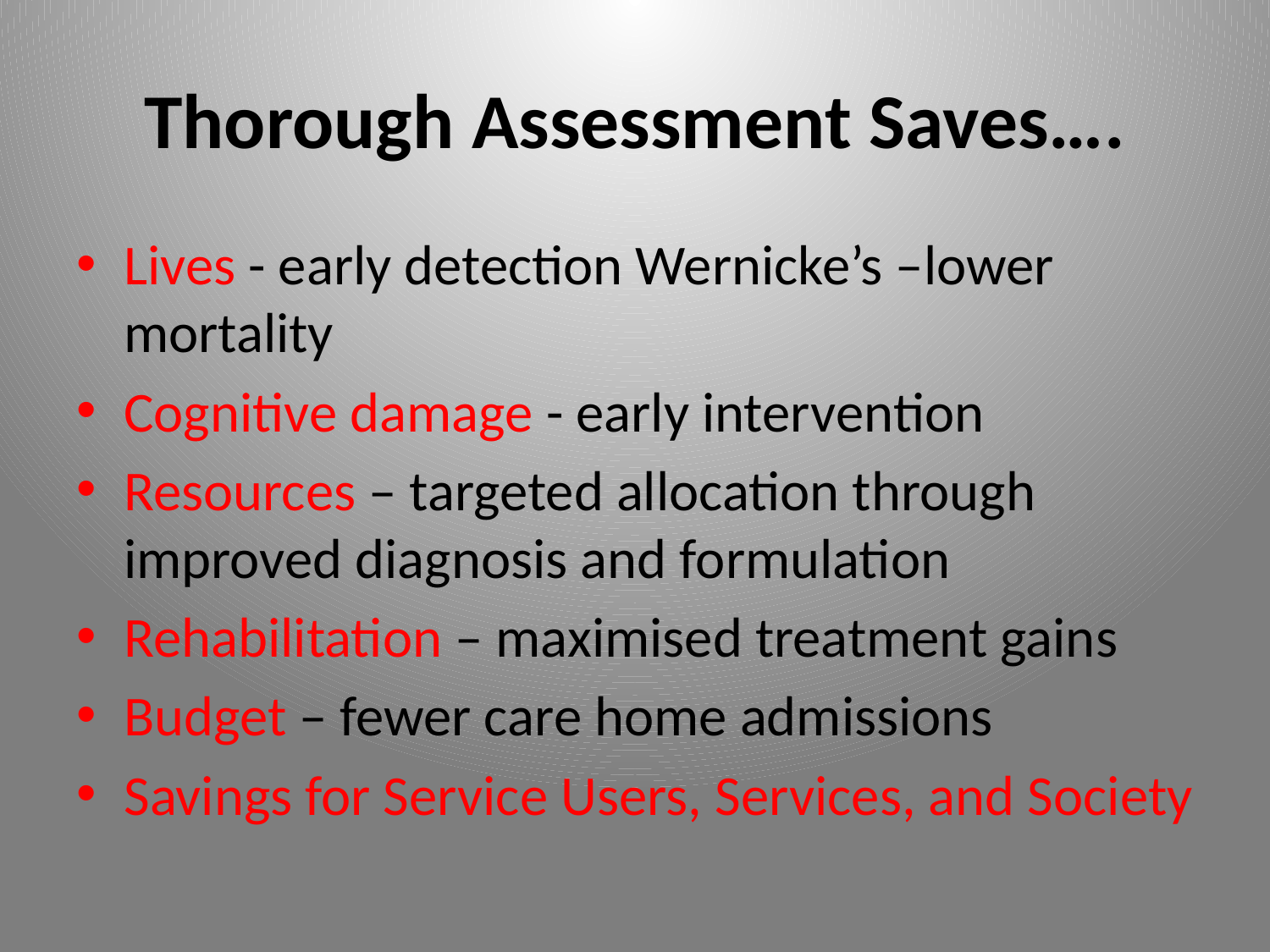

# Thorough Assessment Saves….
Lives - early detection Wernicke’s –lower mortality
Cognitive damage - early intervention
Resources – targeted allocation through improved diagnosis and formulation
Rehabilitation – maximised treatment gains
Budget – fewer care home admissions
Savings for Service Users, Services, and Society